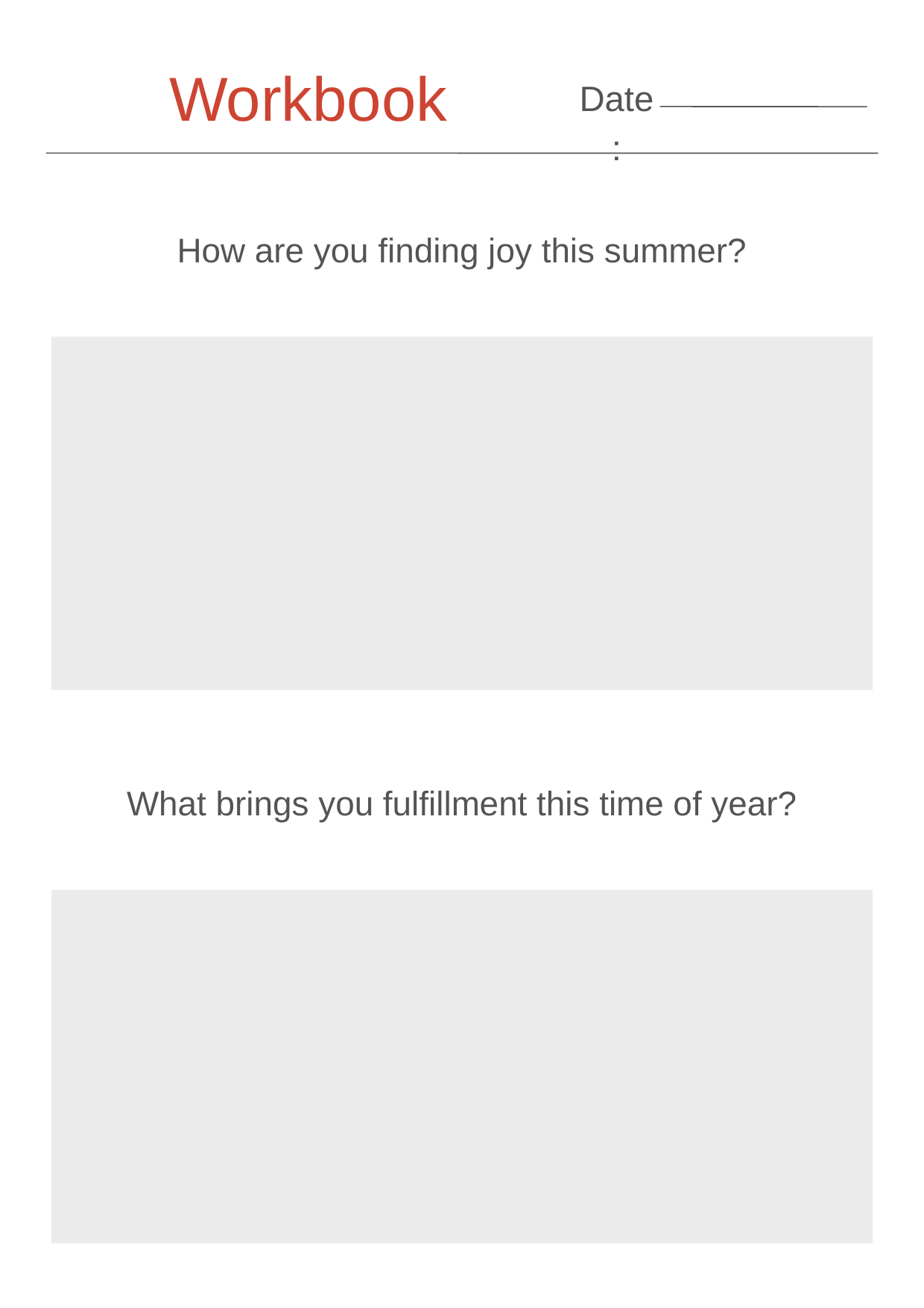

Workbook
Date:

How are you finding joy this summer?

What brings you fulfillment this time of year?